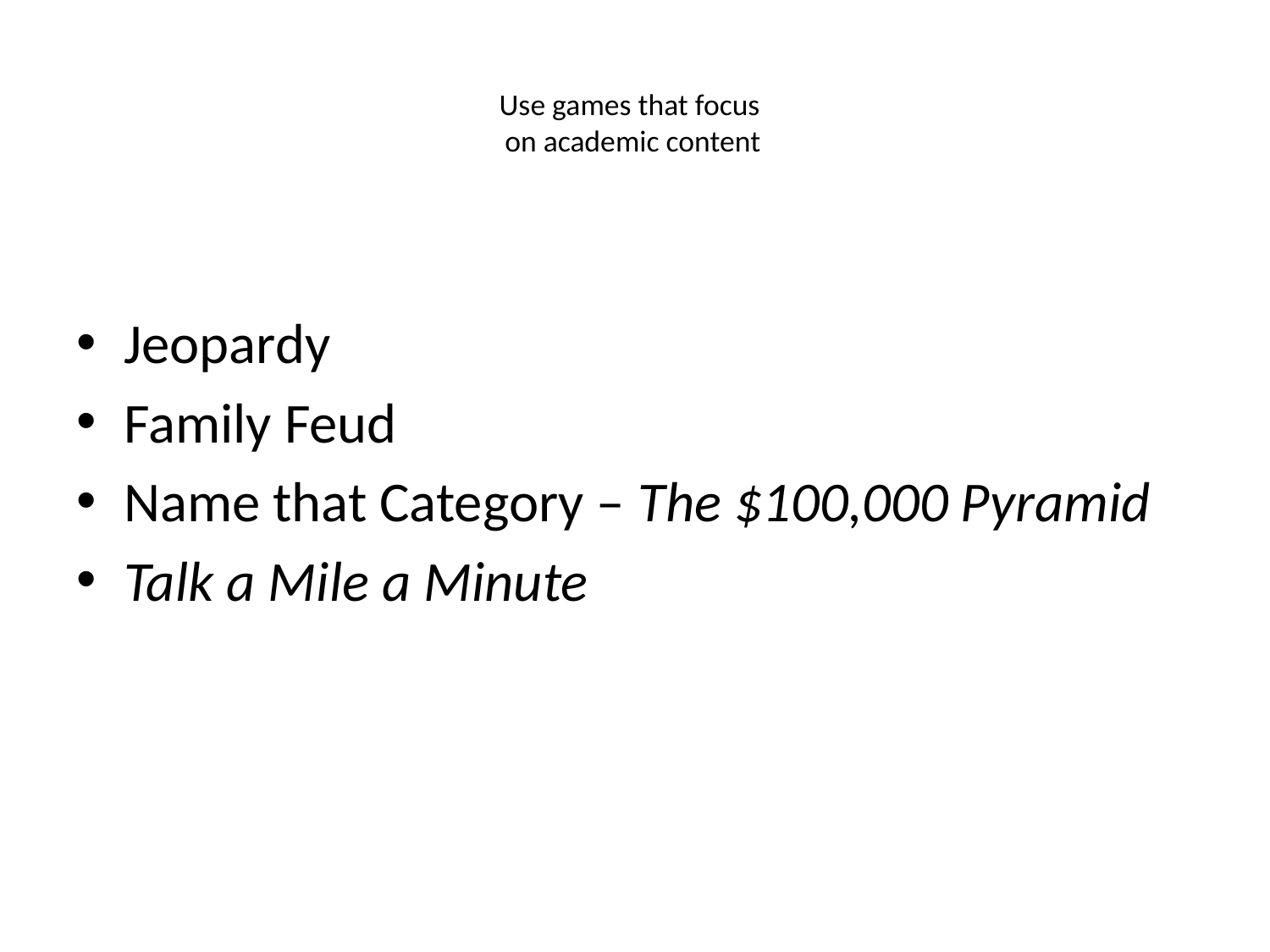

# Use games that focus on academic content

Jeopardy
Family Feud
Name that Category – The $100,000 Pyramid
Talk a Mile a Minute